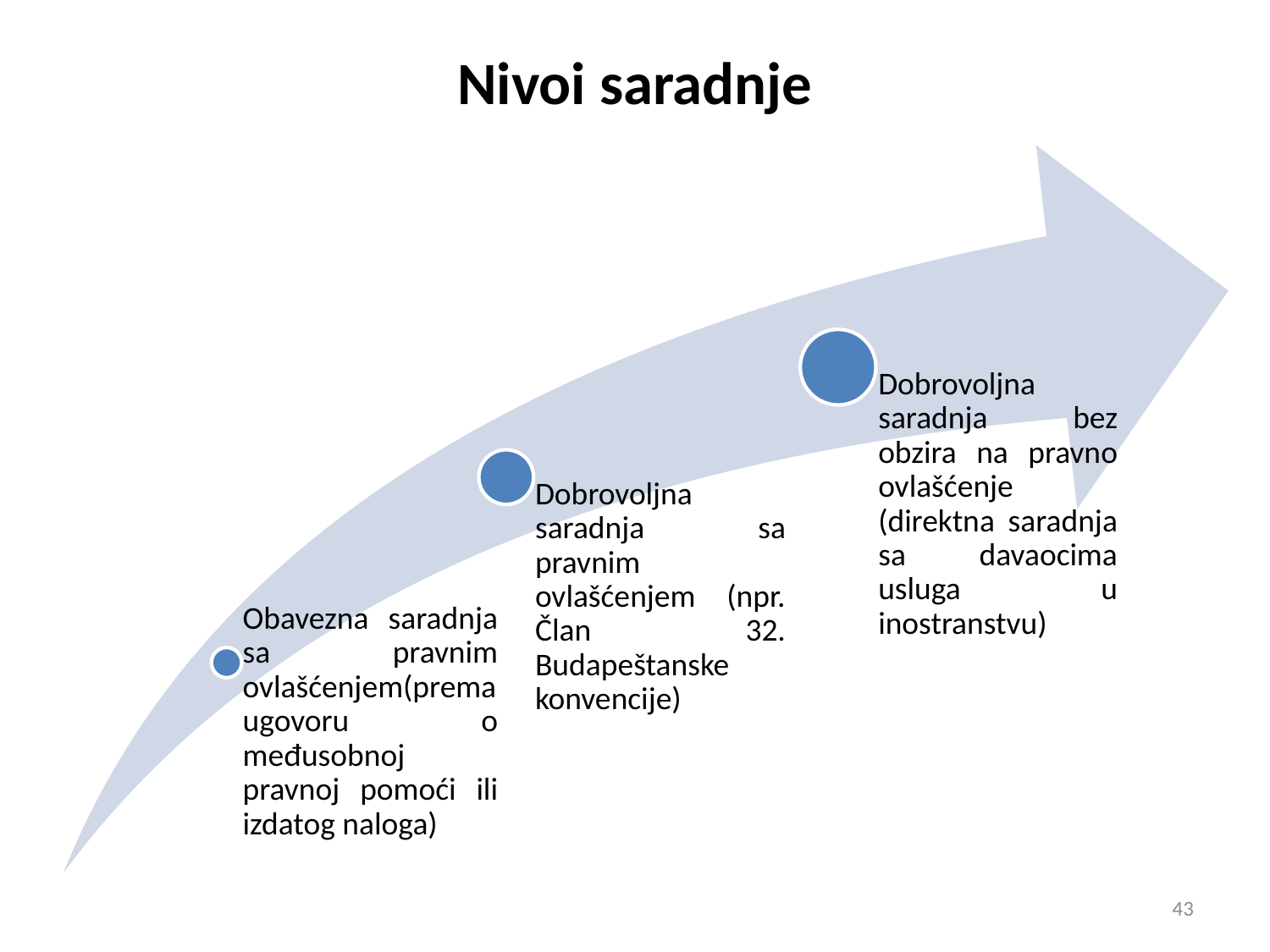

# Nivoi saradnje
Obavezna saradnja sa pravnim ovlašćenjem(prema ugovoru o međusobnoj pravnoj pomoći ili izdatog naloga)
Dobrovoljna saradnja sa pravnim ovlašćenjem (npr. Član 32. Budapeštanske konvencije)
Dobrovoljna saradnja bez obzira na pravno ovlašćenje (direktna saradnja sa davaocima usluga u inostranstvu)
43